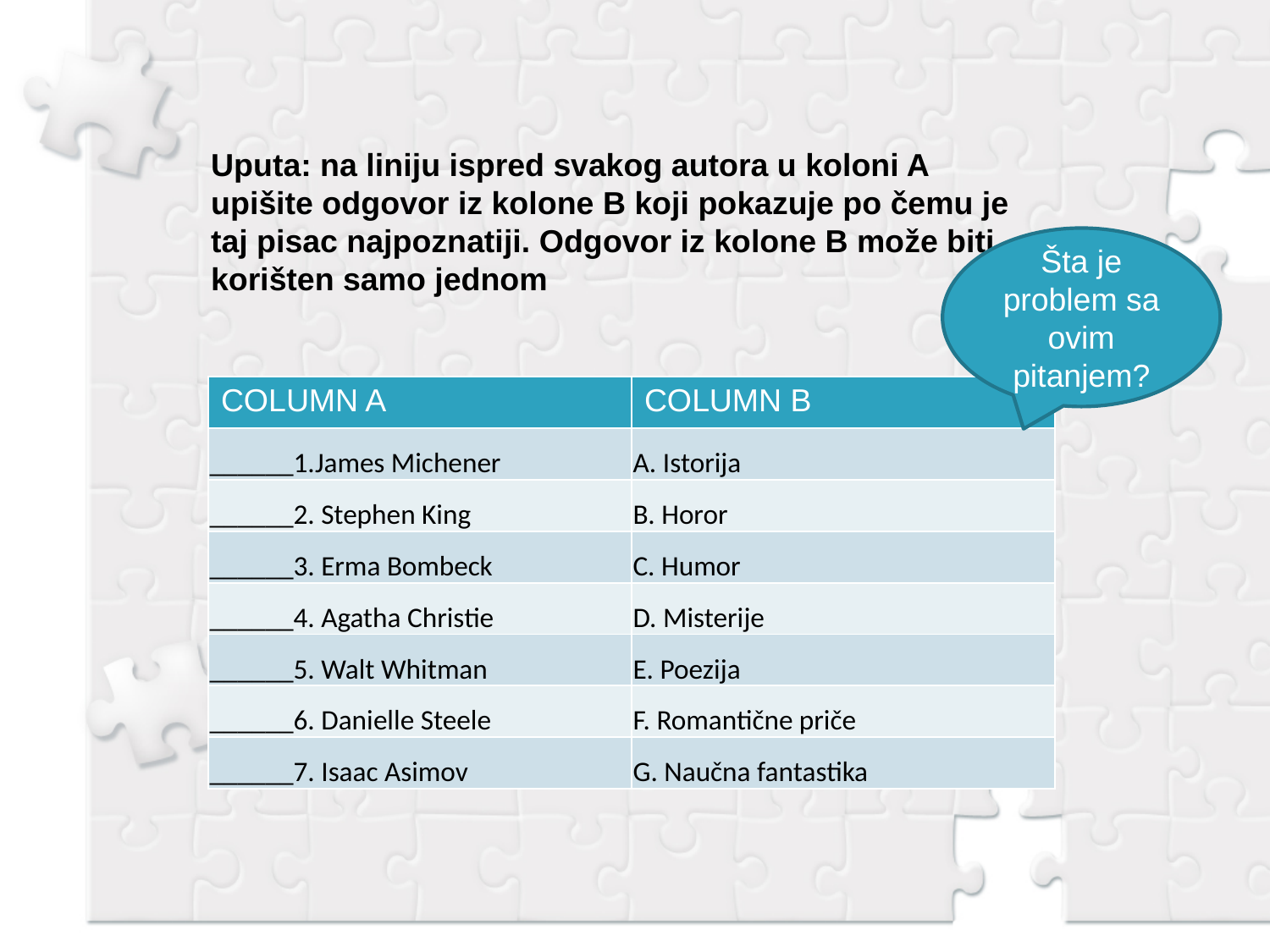

Uputa: na liniju ispred svakog autora u koloni A upišite odgovor iz kolone B koji pokazuje po čemu je taj pisac najpoznatiji. Odgovor iz kolone B može biti korišten samo jednom
Šta je problem sa ovim pitanjem?
| COLUMN A | COLUMN B |
| --- | --- |
| \_\_\_\_\_\_1.James Michener | A. Istorija |
| \_\_\_\_\_\_2. Stephen King | B. Horor |
| \_\_\_\_\_\_3. Erma Bombeck | C. Humor |
| \_\_\_\_\_\_4. Agatha Christie | D. Misterije |
| \_\_\_\_\_\_5. Walt Whitman | E. Poezija |
| \_\_\_\_\_\_6. Danielle Steele | F. Romantične priče |
| \_\_\_\_\_\_7. Isaac Asimov | G. Naučna fantastika |